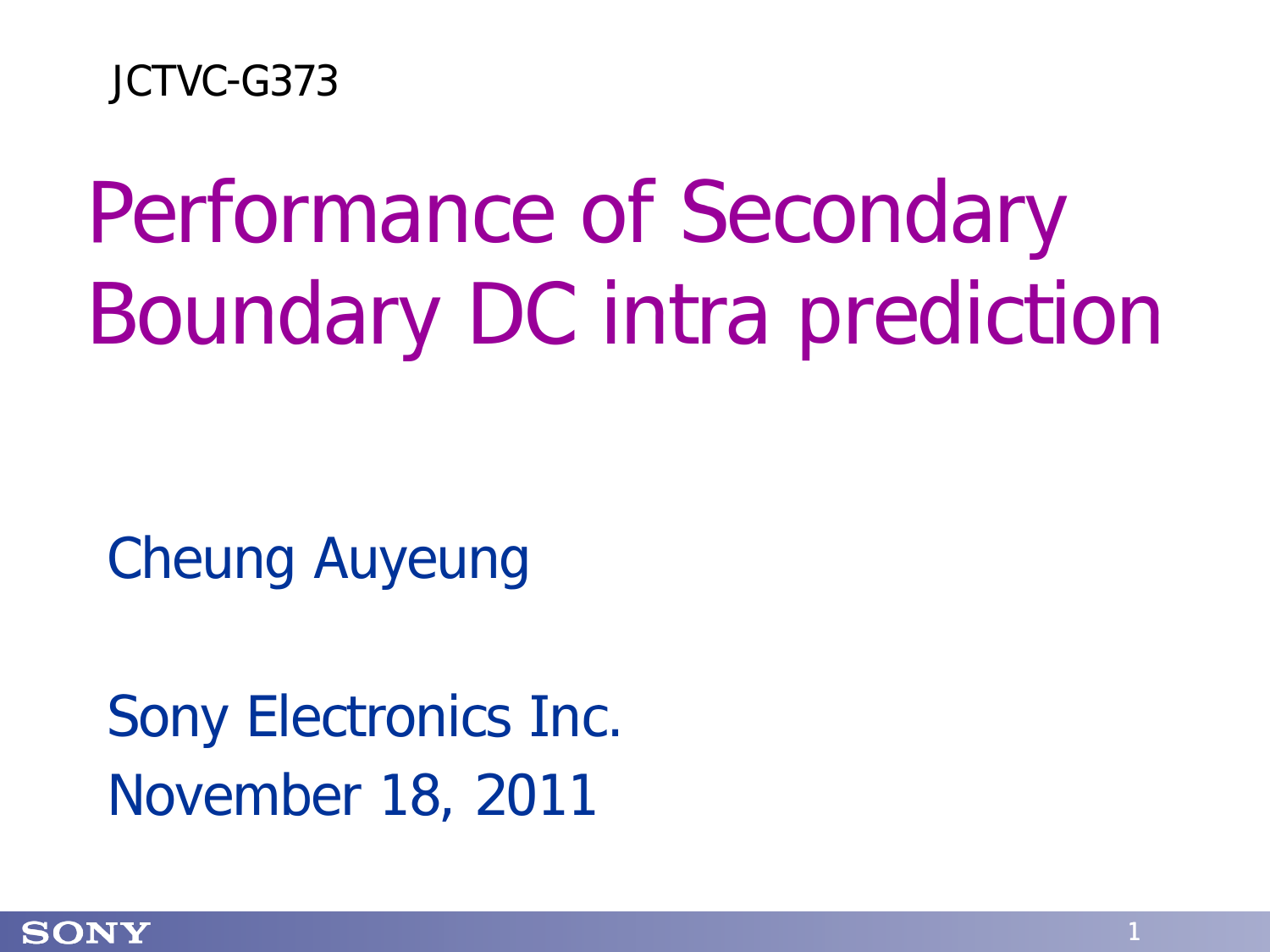

JCTVC-G373
Performance of Secondary Boundary DC intra prediction
Cheung Auyeung

Sony Electronics Inc.
November 18, 2011
1
1